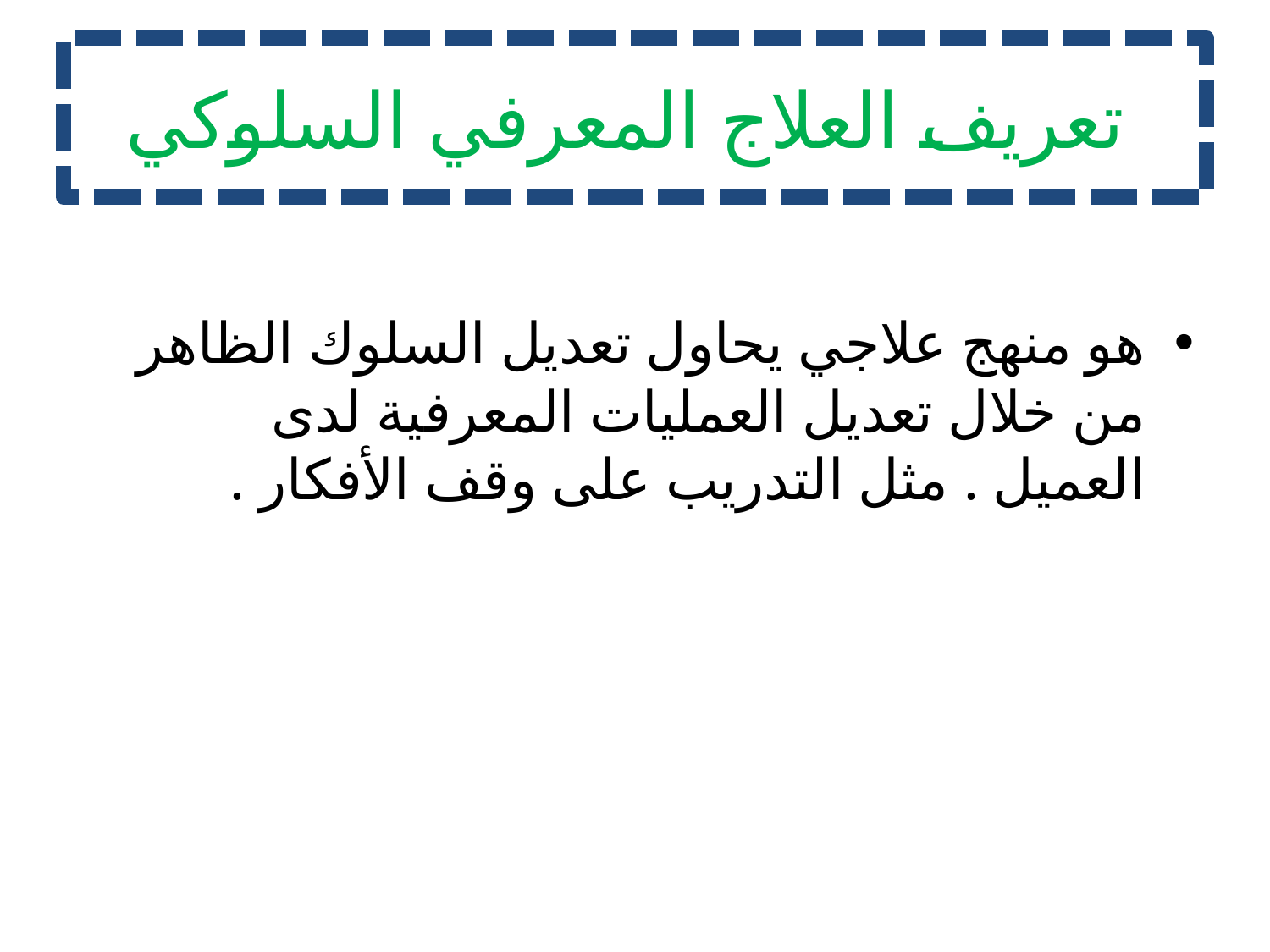

# تعريف العلاج المعرفي السلوكي

هو منهج علاجي يحاول تعديل السلوك الظاهر من خلال تعديل العمليات المعرفية لدى العميل . مثل التدريب على وقف الأفكار .